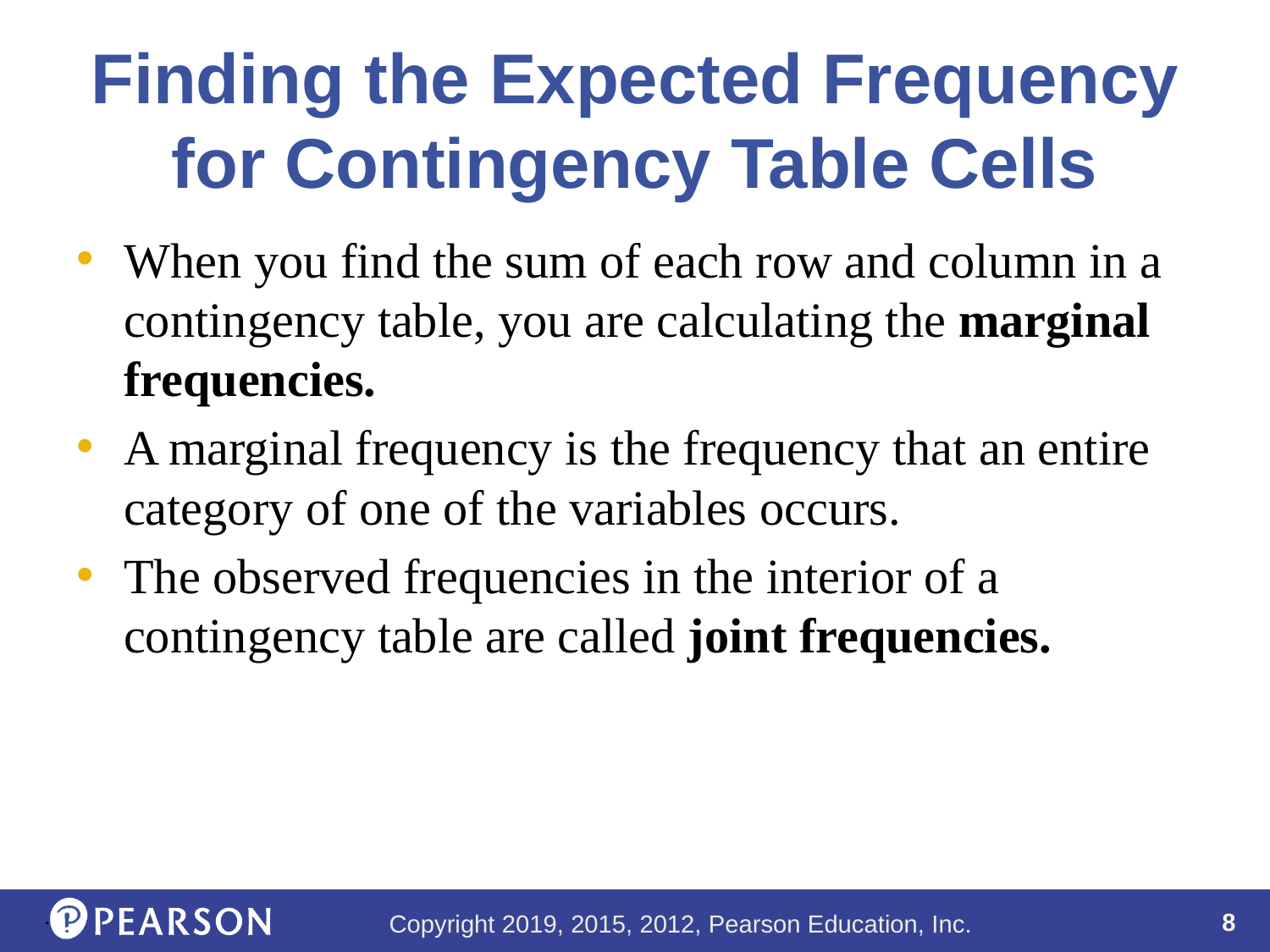

# Finding the Expected Frequency for Contingency Table Cells
When you find the sum of each row and column in a contingency table, you are calculating the marginal frequencies.
A marginal frequency is the frequency that an entire category of one of the variables occurs.
The observed frequencies in the interior of a contingency table are called joint frequencies.

.